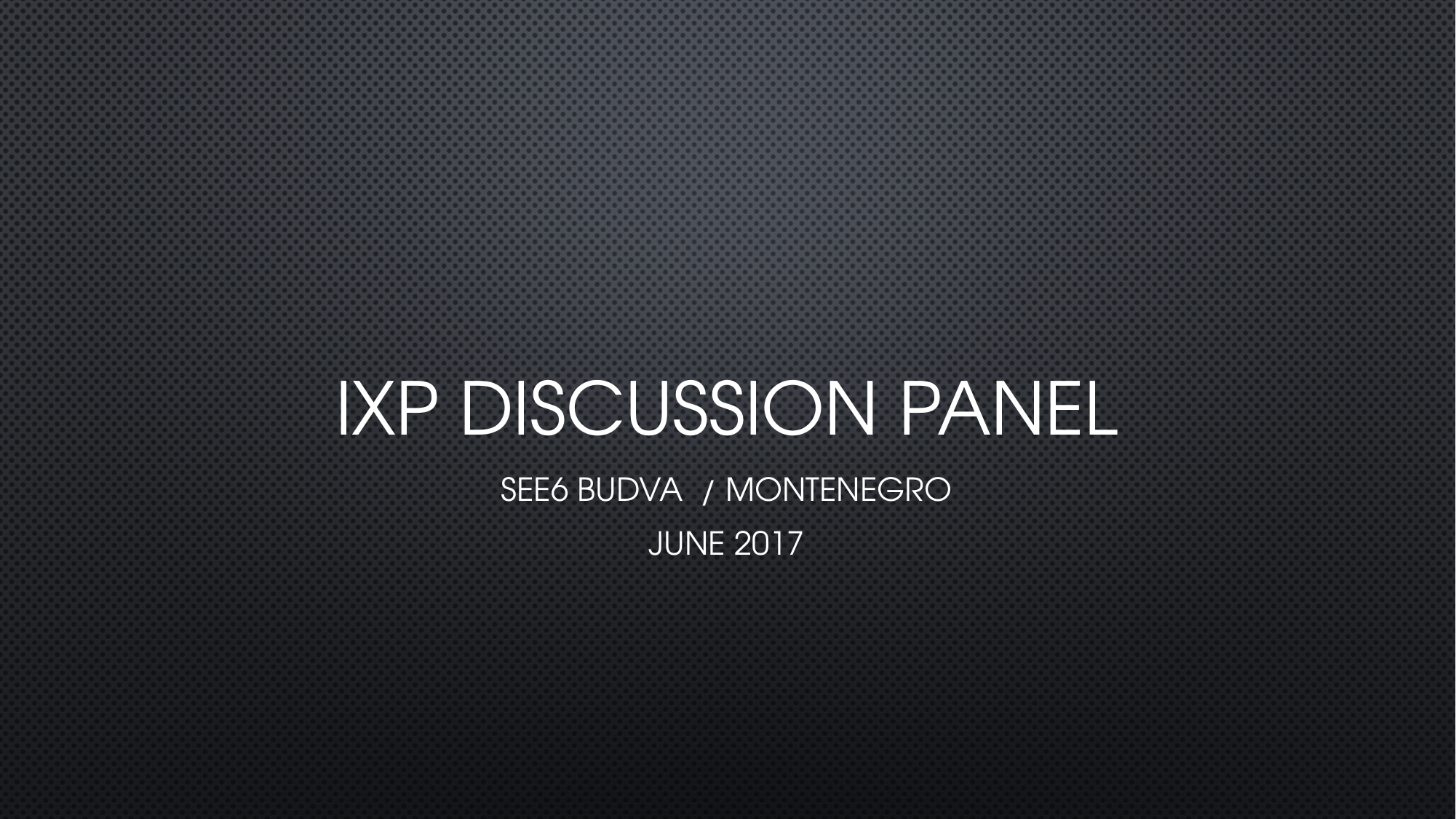

# IXP discussion Panel
SEE6 Budva  / Montenegro
June 2017